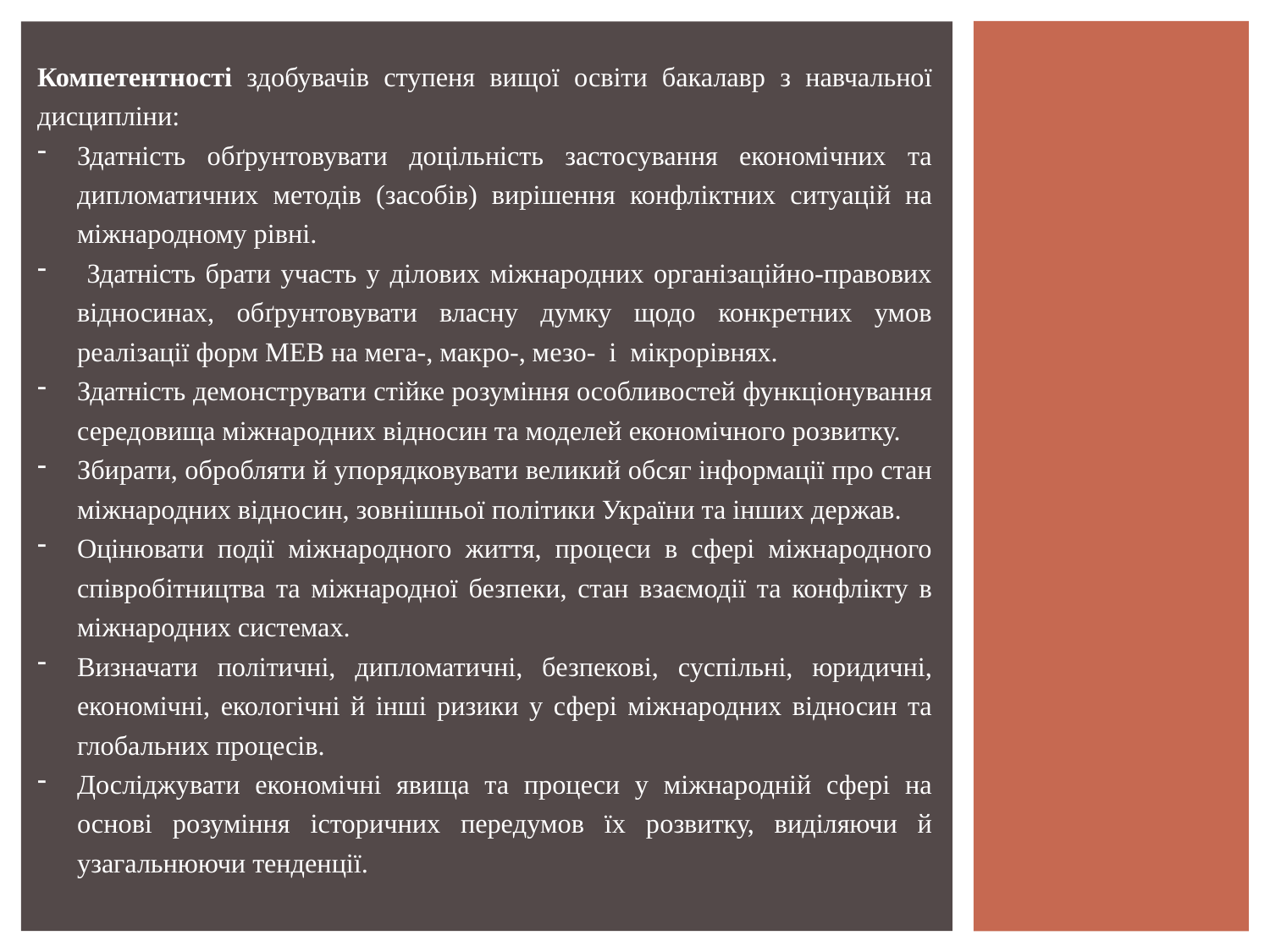

Компетентності здобувачів ступеня вищої освіти бакалавр з навчальної дисципліни:
Здатність обґрунтовувати доцільність застосування економічних та дипломатичних методів (засобів) вирішення конфліктних ситуацій на міжнародному рівні.
 Здатність брати участь у ділових міжнародних організаційно-правових відносинах, обґрунтовувати власну думку щодо конкретних умов реалізації форм МЕВ на мега-, макро-, мезо-  і  мікрорівнях.
Здатність демонструвати стійке розуміння особливостей функціонування середовища міжнародних відносин та моделей економічного розвитку.
Збирати, обробляти й упорядковувати великий обсяг інформації про стан міжнародних відносин, зовнішньої політики України та інших держав.
Оцінювати події міжнародного життя, процеси в сфері міжнародного співробітництва та міжнародної безпеки, стан взаємодії та конфлікту в міжнародних системах.
Визначати політичні, дипломатичні, безпекові, суспільні, юридичні, економічні, екологічні й інші ризики у сфері міжнародних відносин та глобальних процесів.
Досліджувати економічні явища та процеси у міжнародній сфері на основі розуміння історичних передумов їх розвитку, виділяючи й узагальнюючи тенденції.